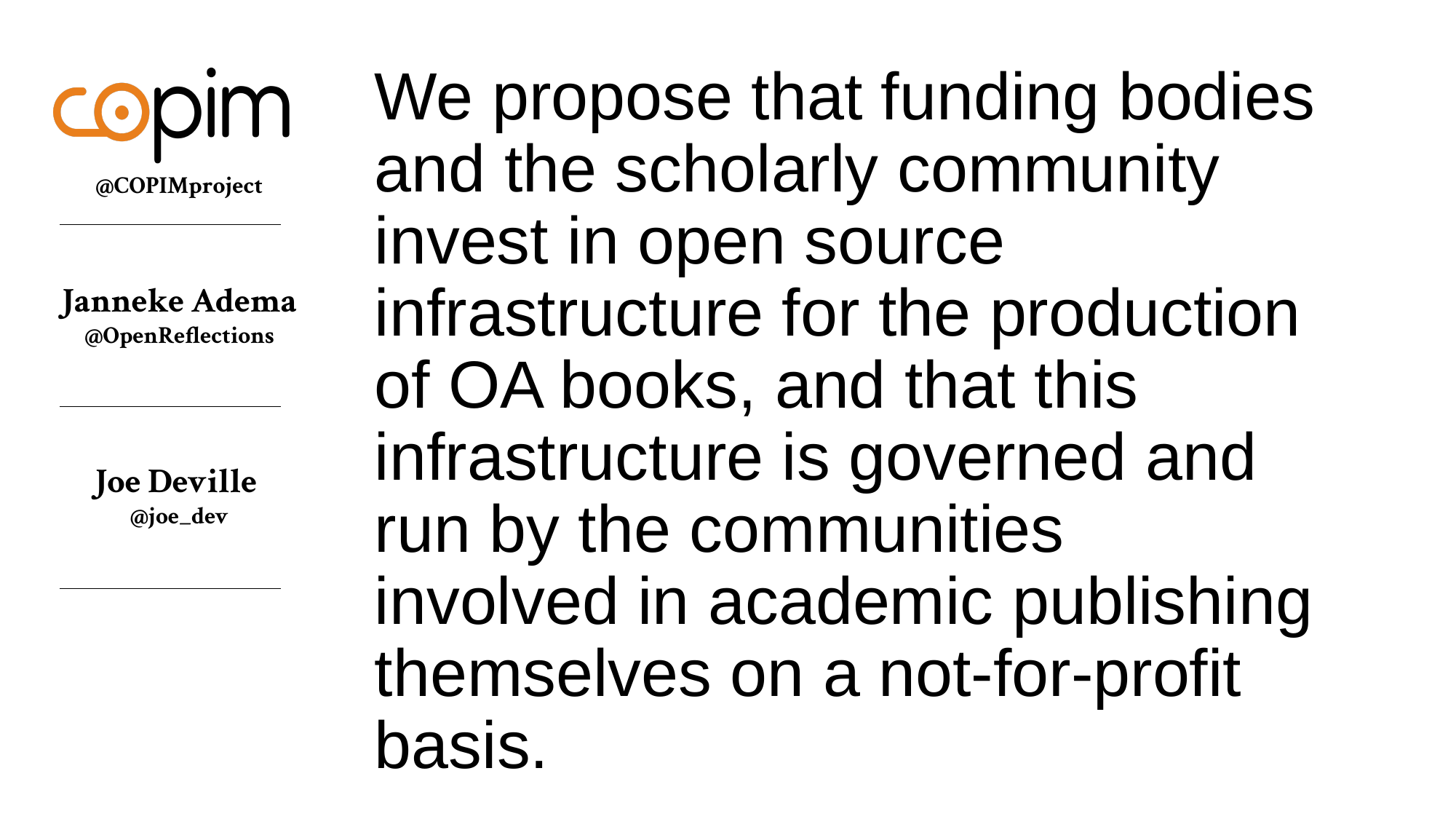

We propose that funding bodies and the scholarly community invest in open source infrastructure for the production of OA books, and that this infrastructure is governed and run by the communities involved in academic publishing themselves on a not-for-profit basis.